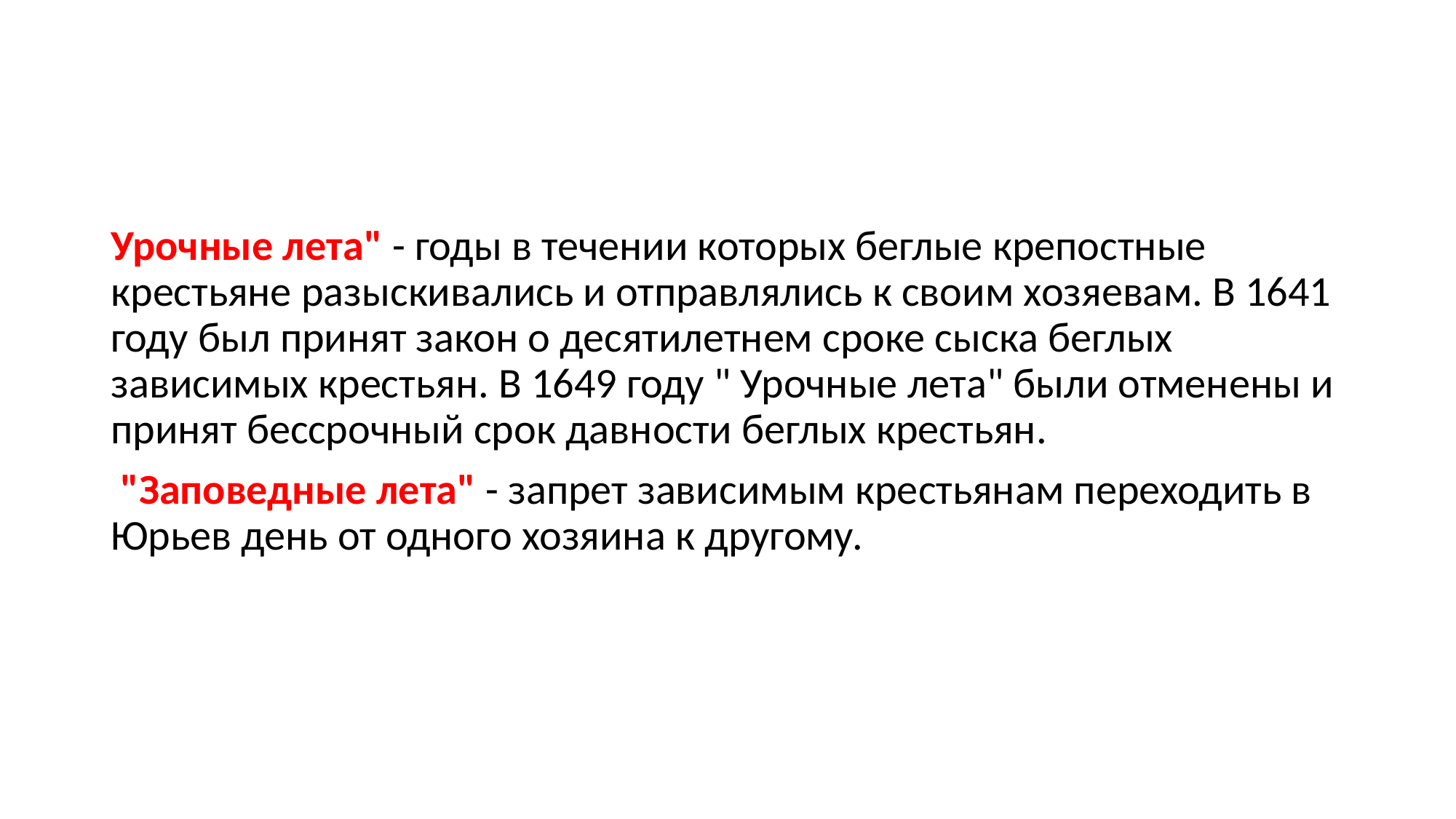

#
Урочные лета" - годы в течении которых беглые крепостные крестьяне разыскивались и отправлялись к своим хозяевам. В 1641 году был принят закон о десятилетнем сроке сыска беглых зависимых крестьян. В 1649 году " Урочные лета" были отменены и принят бессрочный срок давности беглых крестьян.
 "Заповедные лета" - запрет зависимым крестьянам переходить в Юрьев день от одного хозяина к другому.